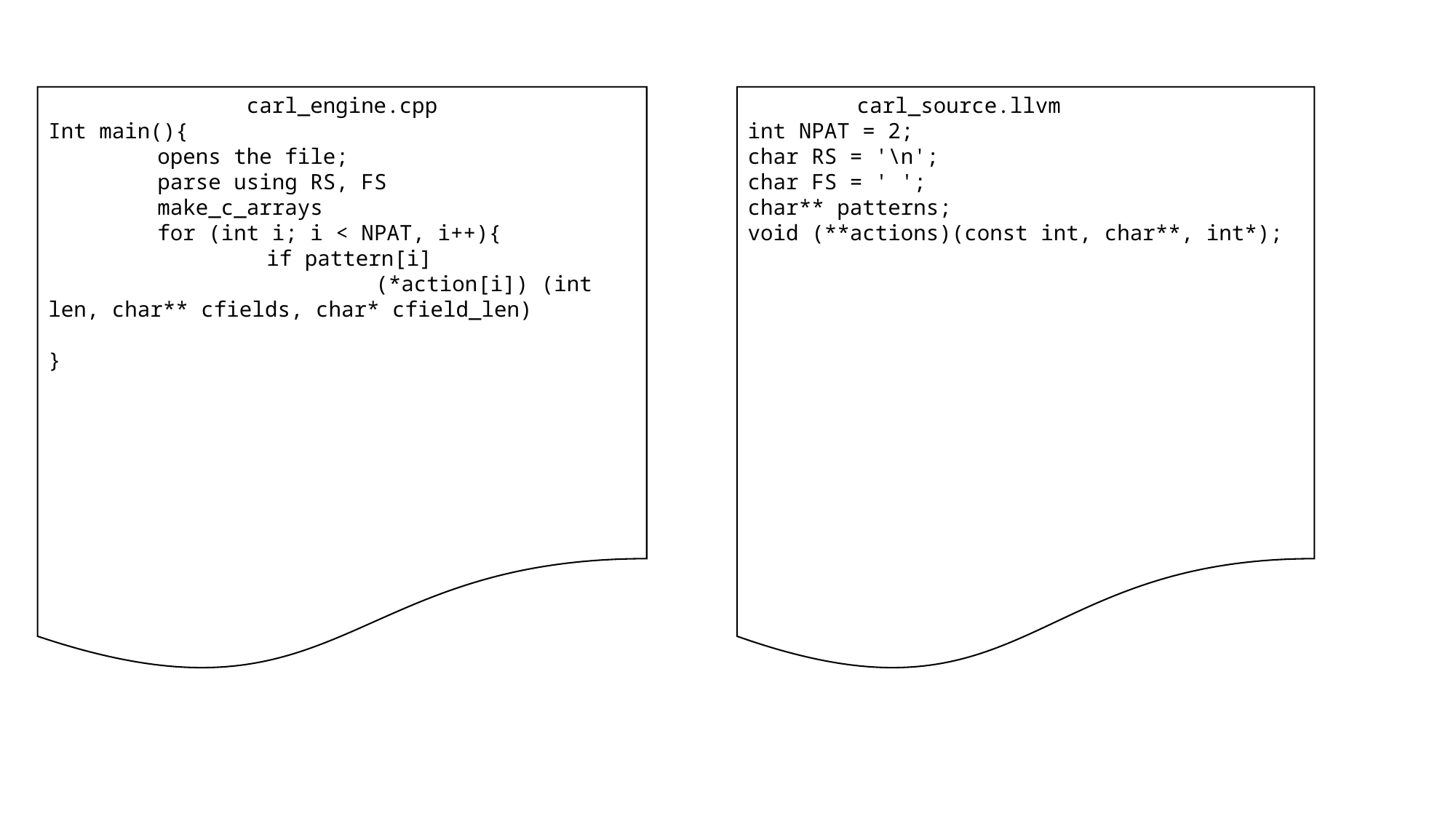

carl_engine.cpp
Int main(){
	opens the file;
	parse using RS, FS
	make_c_arrays
 	for (int i; i < NPAT, i++){
  		if pattern[i]
			(*action[i]) (int len, char** cfields, char* cfield_len)

}
	carl_source.llvm
int NPAT = 2;
char RS = '\n';
char FS = ' ';
char** patterns;
void (**actions)(const int, char**, int*);